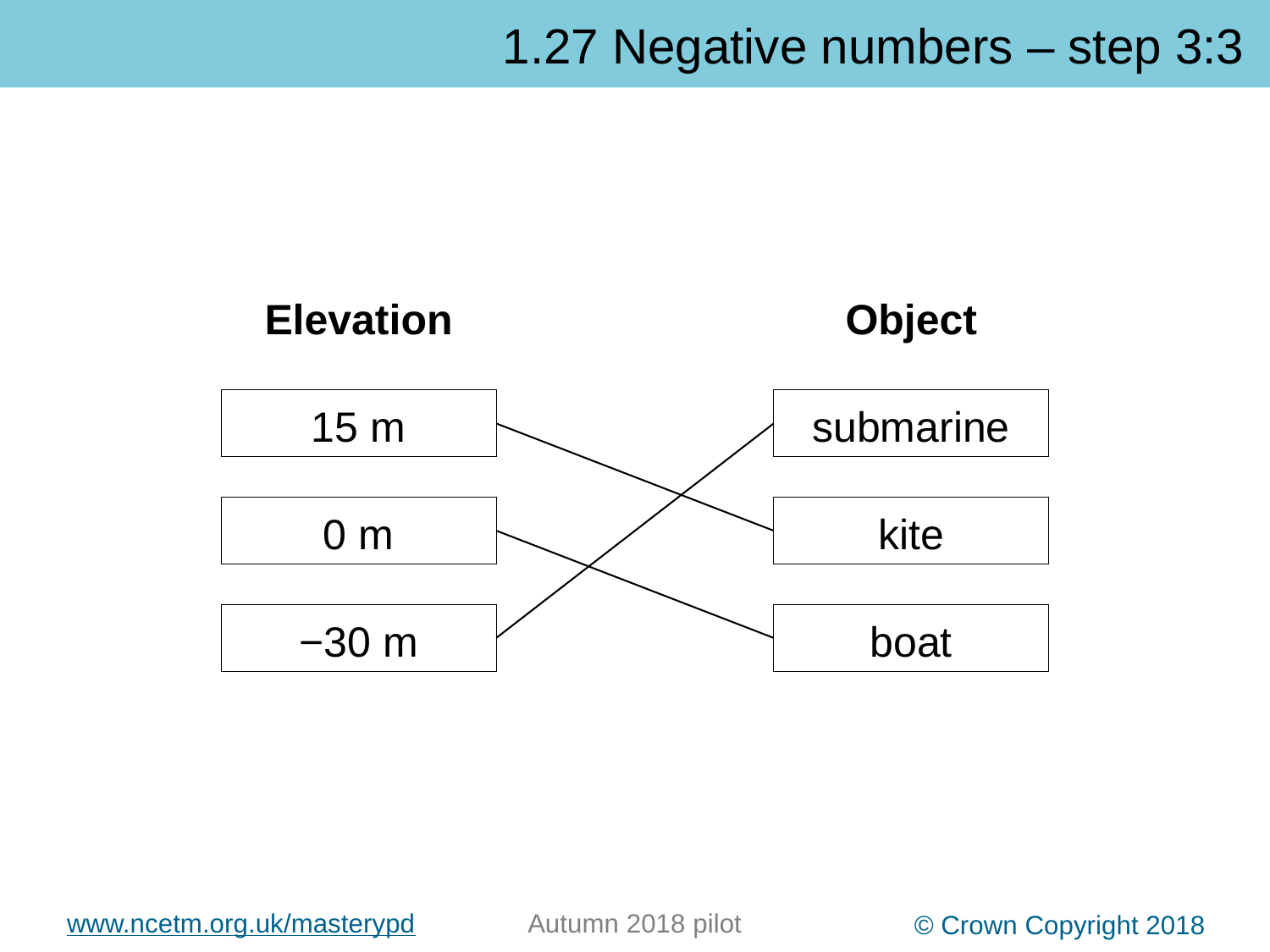

1.27 Negative numbers – step 3:3
Elevation
Object
15 m
submarine
0 m
kite
−30 m
boat